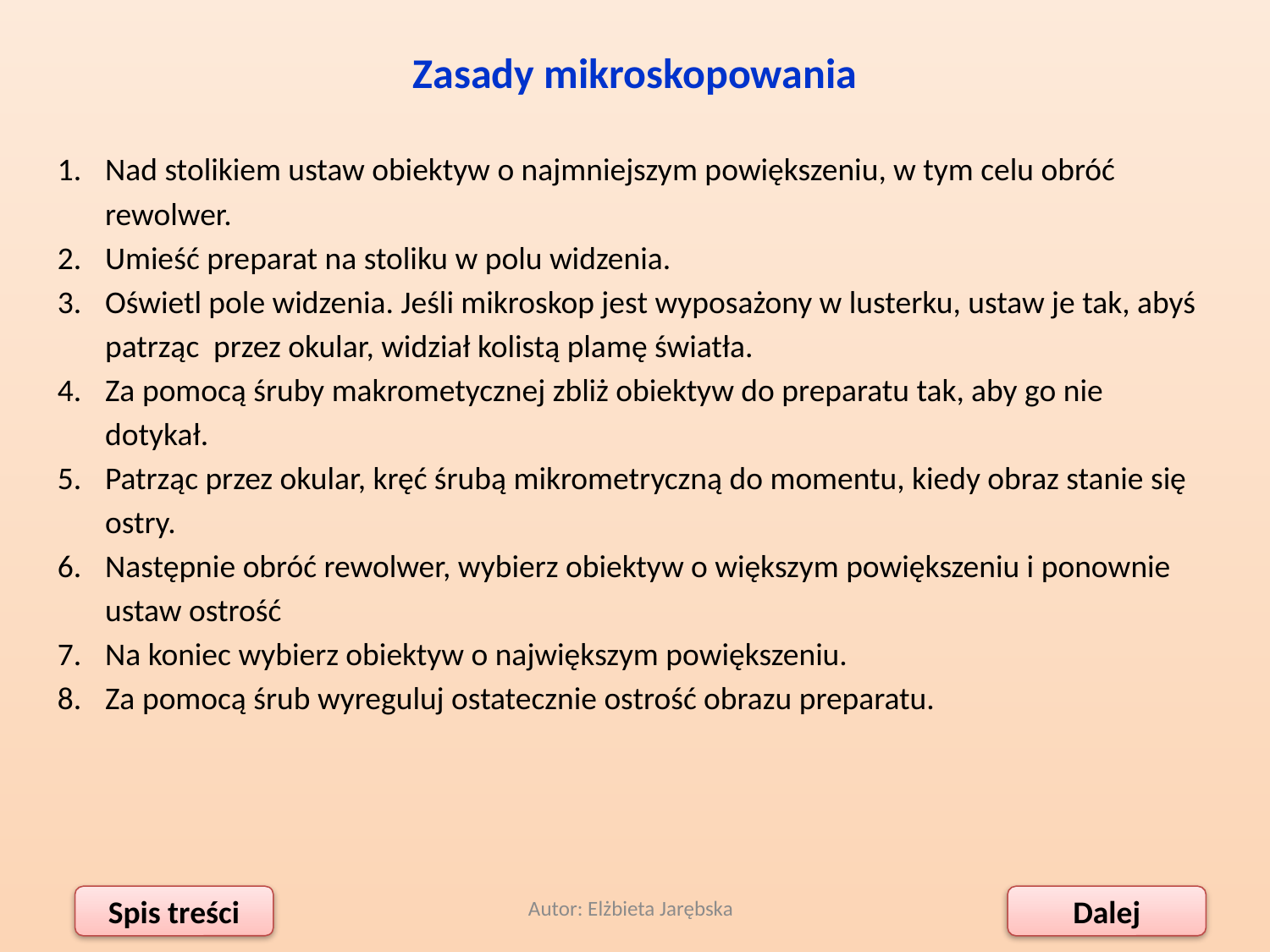

Zasady mikroskopowania
Nad stolikiem ustaw obiektyw o najmniejszym powiększeniu, w tym celu obróć rewolwer.
Umieść preparat na stoliku w polu widzenia.
Oświetl pole widzenia. Jeśli mikroskop jest wyposażony w lusterku, ustaw je tak, abyś patrząc  przez okular, widział kolistą plamę światła.
Za pomocą śruby makrometycznej zbliż obiektyw do preparatu tak, aby go nie dotykał.
Patrząc przez okular, kręć śrubą mikrometryczną do momentu, kiedy obraz stanie się ostry.
Następnie obróć rewolwer, wybierz obiektyw o większym powiększeniu i ponownie ustaw ostrość
Na koniec wybierz obiektyw o największym powiększeniu.
Za pomocą śrub wyreguluj ostatecznie ostrość obrazu preparatu.
Autor: Elżbieta Jarębska
Spis treści
Dalej